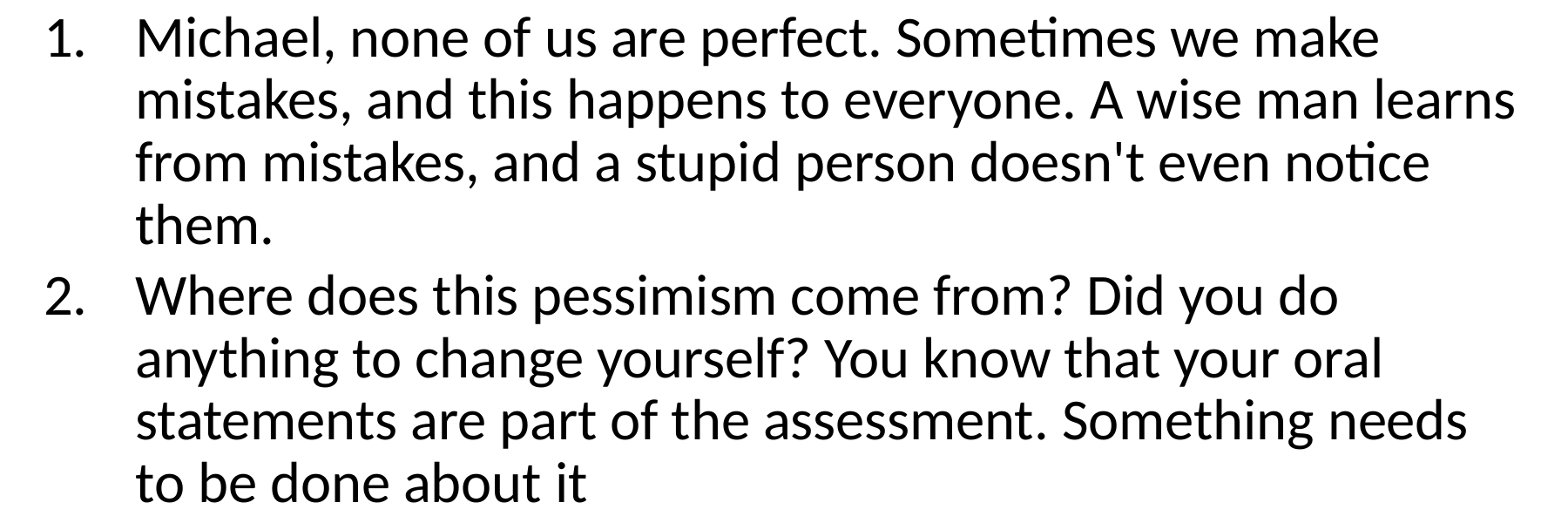

Michael, none of us are perfect. Sometimes we make mistakes, and this happens to everyone. A wise man learns from mistakes, and a stupid person doesn't even notice them.
Where does this pessimism come from? Did you do anything to change yourself? You know that your oral statements are part of the assessment. Something needs to be done about it